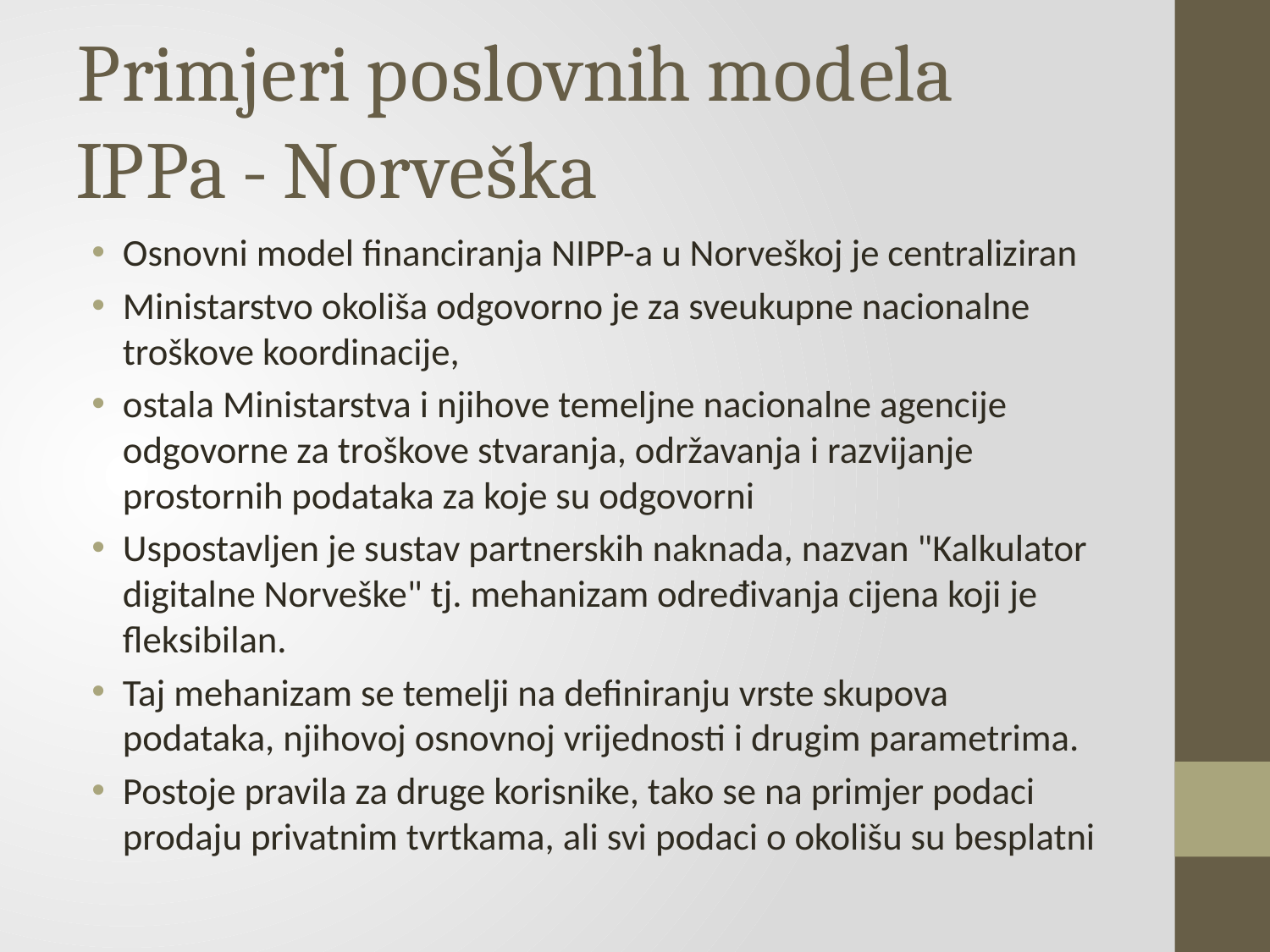

# Primjeri poslovnih modela IPPa - Norveška
Osnovni model financiranja NIPP-a u Norveškoj je centraliziran
Ministarstvo okoliša odgovorno je za sveukupne nacionalne troškove koordinacije,
ostala Ministarstva i njihove temeljne nacionalne agencije odgovorne za troškove stvaranja, održavanja i razvijanje prostornih podataka za koje su odgovorni
Uspostavljen je sustav partnerskih naknada, nazvan "Kalkulator digitalne Norveške" tj. mehanizam određivanja cijena koji je fleksibilan.
Taj mehanizam se temelji na definiranju vrste skupova podataka, njihovoj osnovnoj vrijednosti i drugim parametrima.
Postoje pravila za druge korisnike, tako se na primjer podaci prodaju privatnim tvrtkama, ali svi podaci o okolišu su besplatni